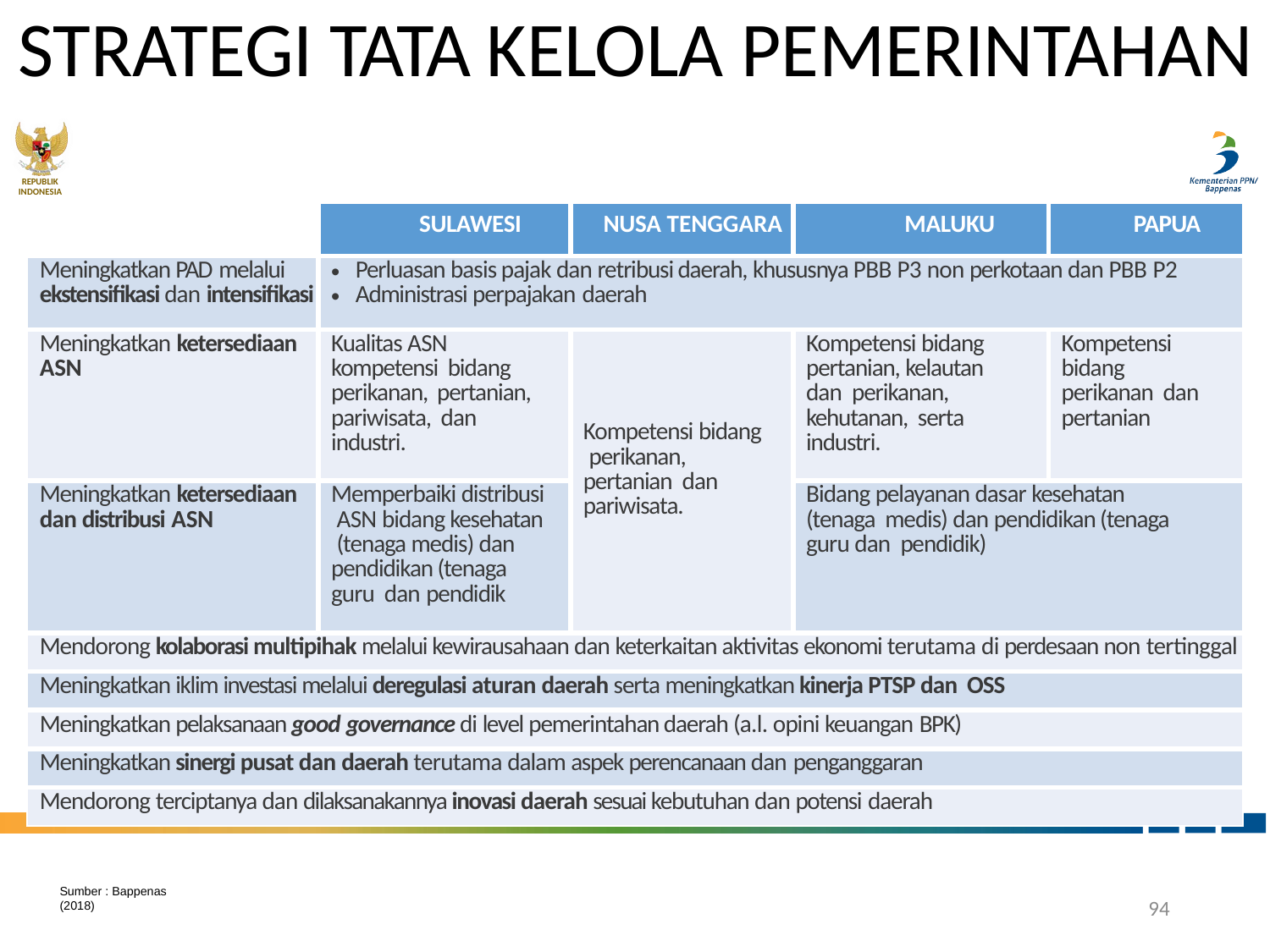

# STRATEGI TATA KELOLA PEMERINTAHAN

REPUBLIK
INDONESIA

|  | SULAWESI | NUSA TENGGARA | MALUKU | PAPUA |
| --- | --- | --- | --- | --- |
| Meningkatkan PAD melalui ekstensifikasi dan intensifikasi | Perluasan basis pajak dan retribusi daerah, khususnya PBB P3 non perkotaan dan PBB P2 Administrasi perpajakan daerah |  |  |  |
| Meningkatkan ketersediaan ASN | Kualitas ASN kompetensi bidang perikanan, pertanian, pariwisata, dan industri. | Kompetensi bidang perikanan, pertanian dan pariwisata. | Kompetensi bidang pertanian, kelautan dan perikanan, kehutanan, serta industri. | Kompetensi bidang perikanan dan pertanian |
| Meningkatkan ketersediaan dan distribusi ASN | Memperbaiki distribusi ASN bidang kesehatan (tenaga medis) dan pendidikan (tenaga guru dan pendidik |  | Bidang pelayanan dasar kesehatan (tenaga medis) dan pendidikan (tenaga guru dan pendidik) |  |
| Mendorong kolaborasi multipihak melalui kewirausahaan dan keterkaitan aktivitas ekonomi terutama di perdesaan non tertinggal |  |  |  |  |
| Meningkatkan iklim investasi melalui deregulasi aturan daerah serta meningkatkan kinerja PTSP dan OSS |  |  |  |  |
| Meningkatkan pelaksanaan good governance di level pemerintahan daerah (a.l. opini keuangan BPK) |  |  |  |  |
| Meningkatkan sinergi pusat dan daerah terutama dalam aspek perencanaan dan penganggaran |  |  |  |  |
| Mendorong terciptanya dan dilaksanakannya inovasi daerah sesuai kebutuhan dan potensi daerah |  |  |  |  |

Sumber : Bappenas (2018)
94